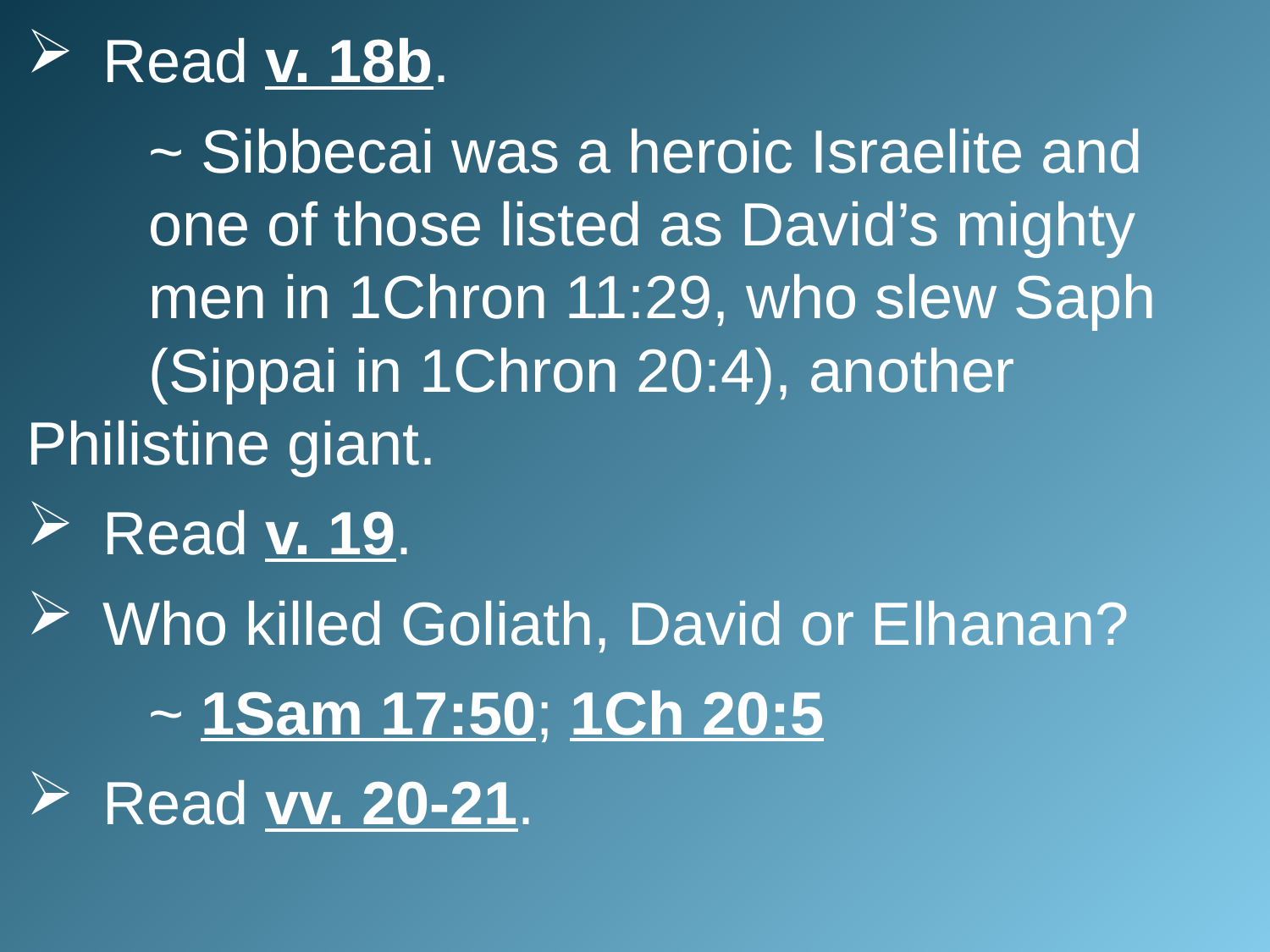

Read v. 18b.
		~ Sibbecai was a heroic Israelite and 						one of those listed as David’s mighty 					men in 1Chron 11:29, who slew Saph 					(Sippai in 1Chron 20:4), another 						Philistine giant.
Read v. 19.
Who killed Goliath, David or Elhanan?
		~ 1Sam 17:50; 1Ch 20:5
Read vv. 20-21.